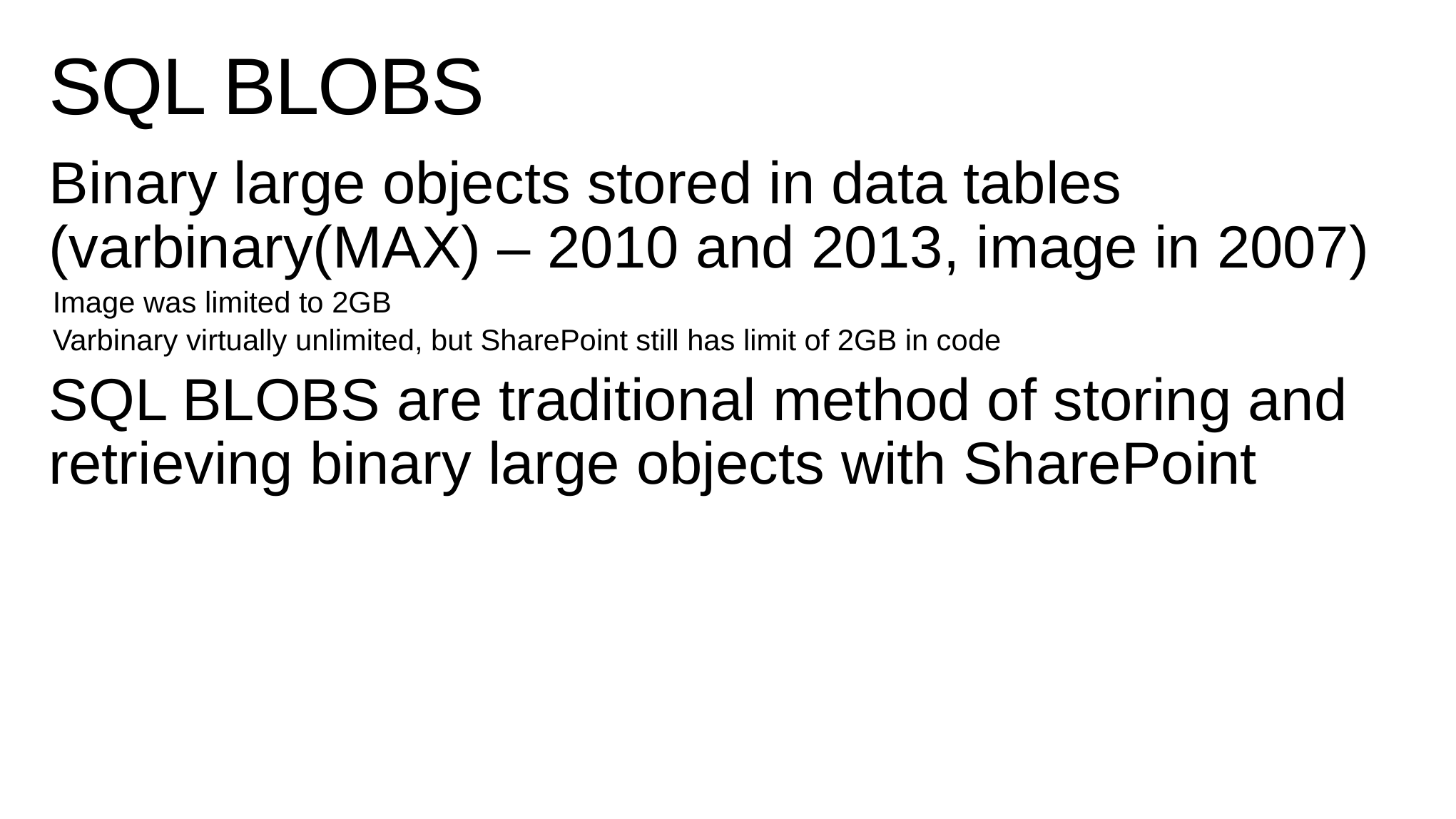

# SQL BLOBS
Binary large objects stored in data tables (varbinary(MAX) – 2010 and 2013, image in 2007)
Image was limited to 2GB
Varbinary virtually unlimited, but SharePoint still has limit of 2GB in code
SQL BLOBS are traditional method of storing and retrieving binary large objects with SharePoint